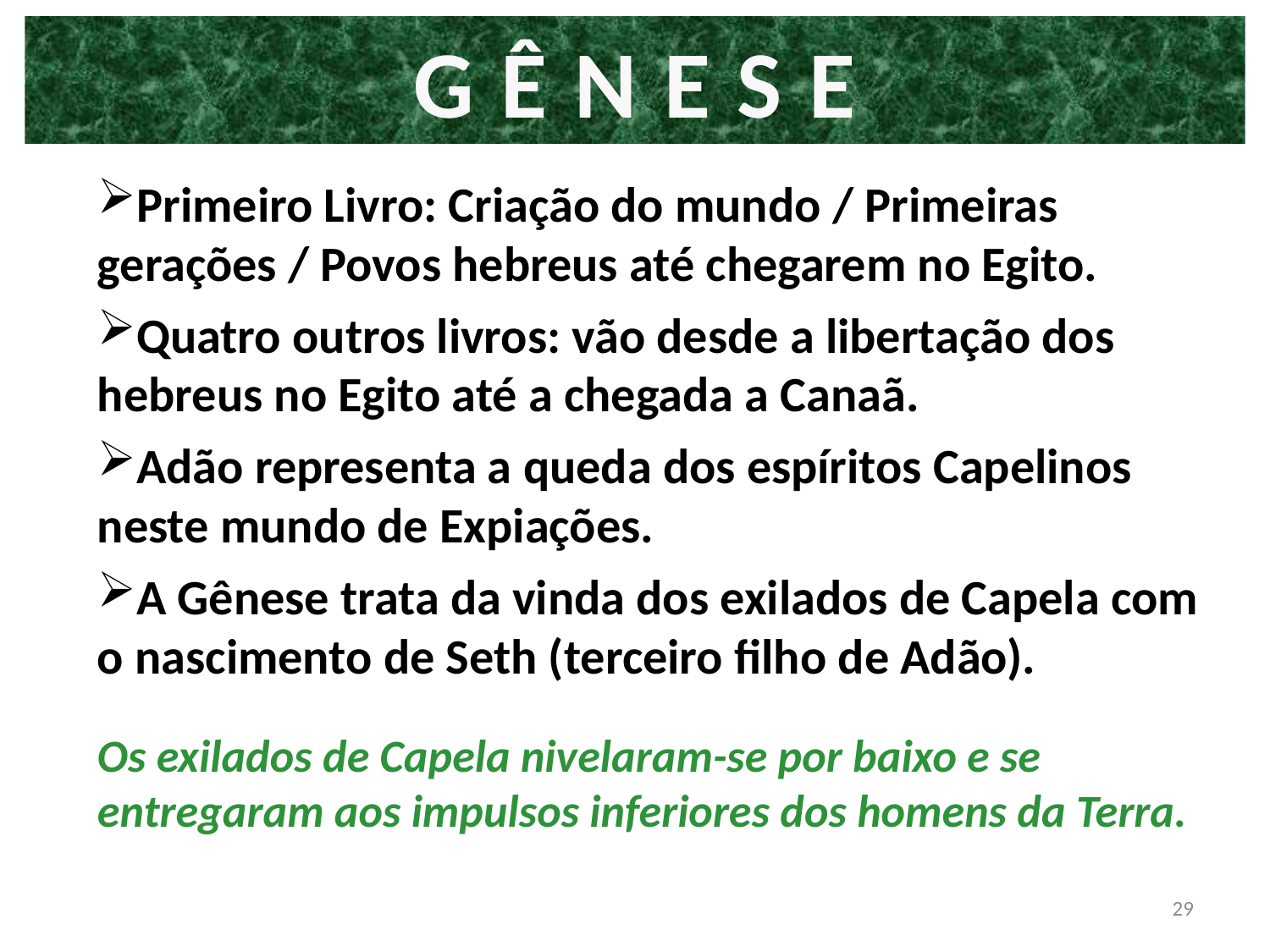

G Ê N E S E
Primeiro Livro: Criação do mundo / Primeiras gerações / Povos hebreus até chegarem no Egito.

Quatro outros livros: vão desde a libertação dos hebreus no Egito até a chegada a Canaã.

Adão representa a queda dos espíritos Capelinos neste mundo de Expiações.

A Gênese trata da vinda dos exilados de Capela com o nascimento de Seth (terceiro filho de Adão).

Os exilados de Capela nivelaram-se por baixo e se entregaram aos impulsos inferiores dos homens da Terra.
29